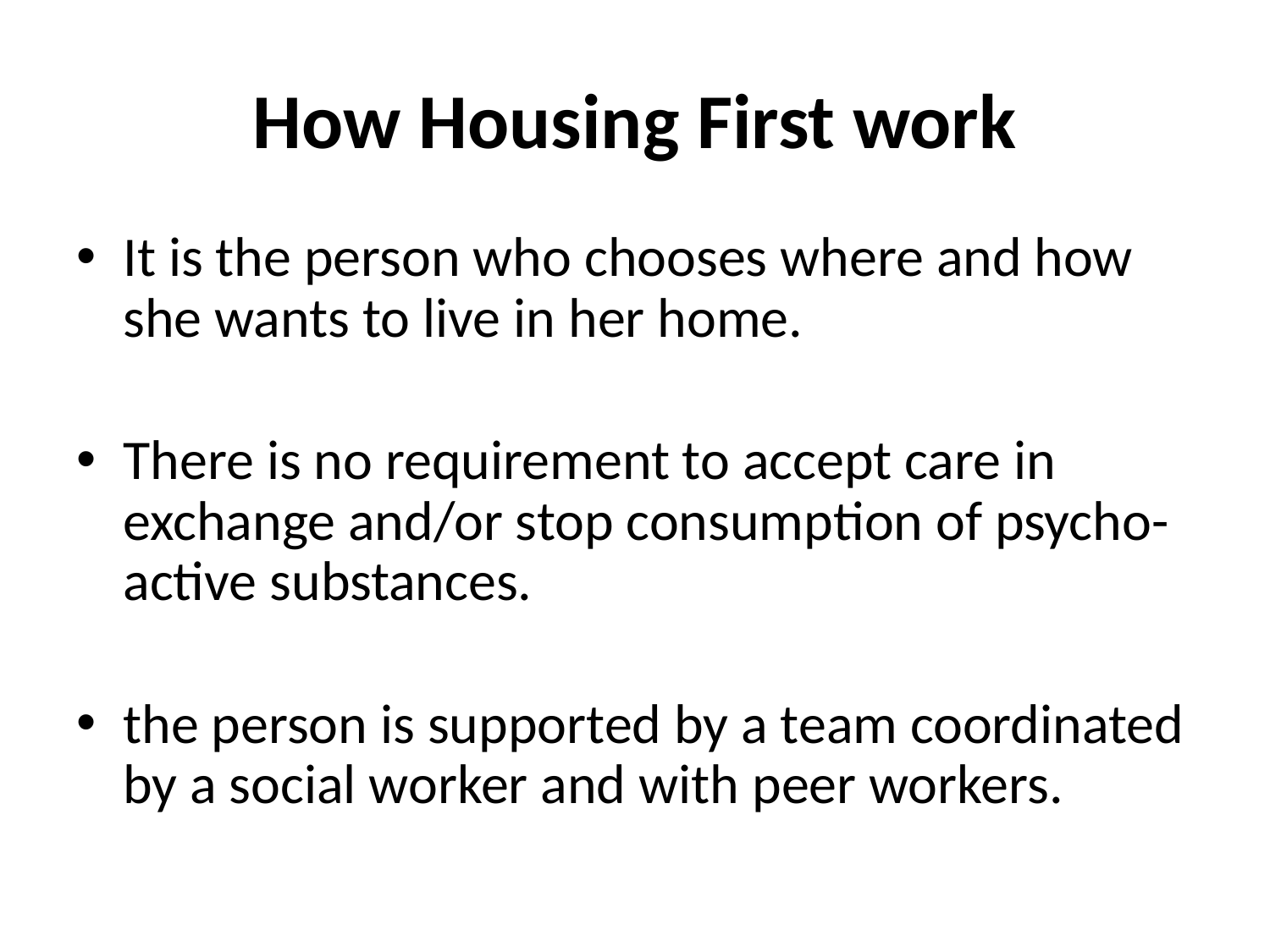

# How Housing First work
It is the person who chooses where and how she wants to live in her home.

There is no requirement to accept care in exchange and/or stop consumption of psycho-active substances.

the person is supported by a team coordinated by a social worker and with peer workers.